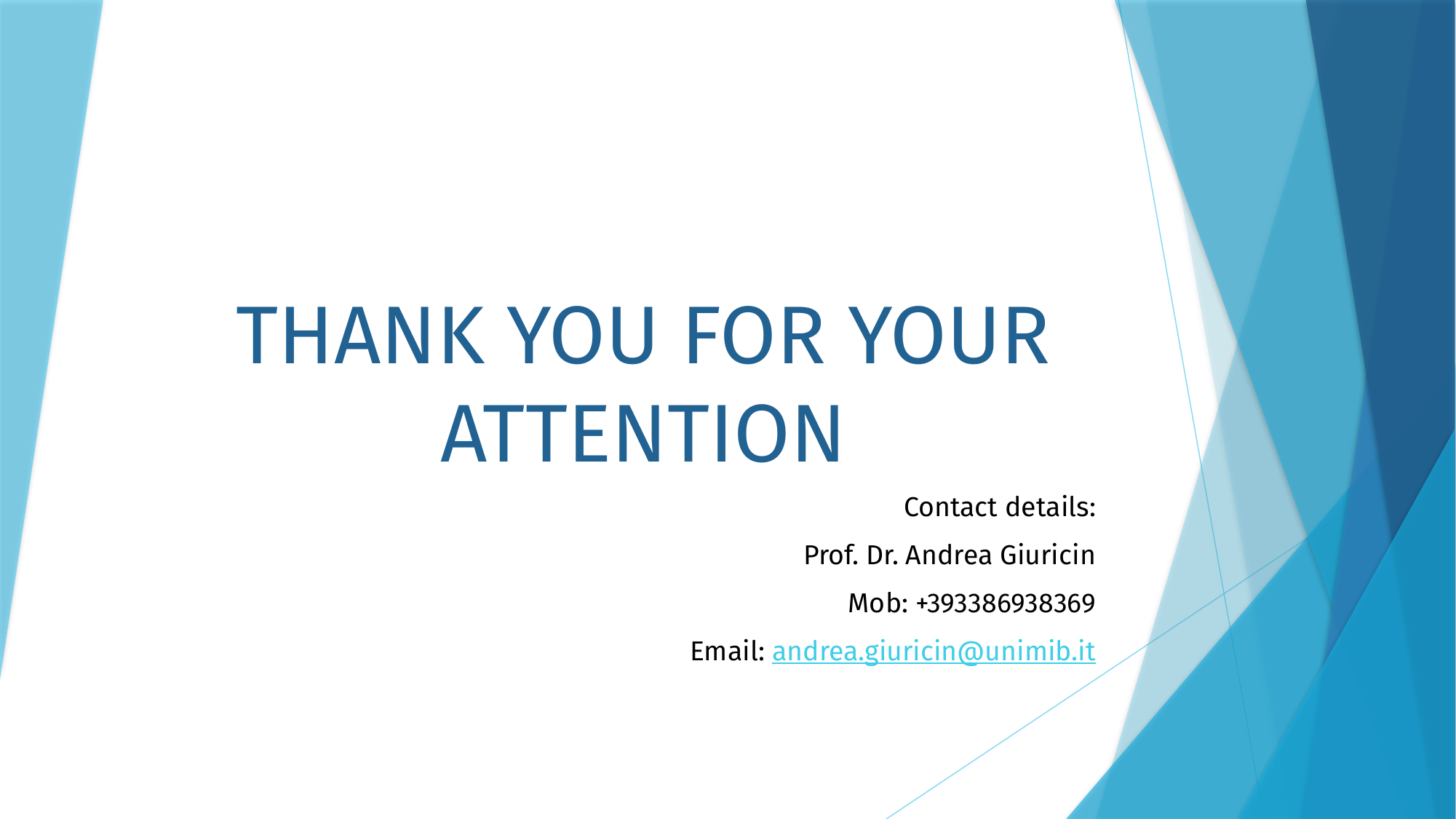

# THANK YOU FOR YOUR ATTENTION
Contact details:
Prof. Dr. Andrea Giuricin
Mob: +393386938369
Email: andrea.giuricin@unimib.it